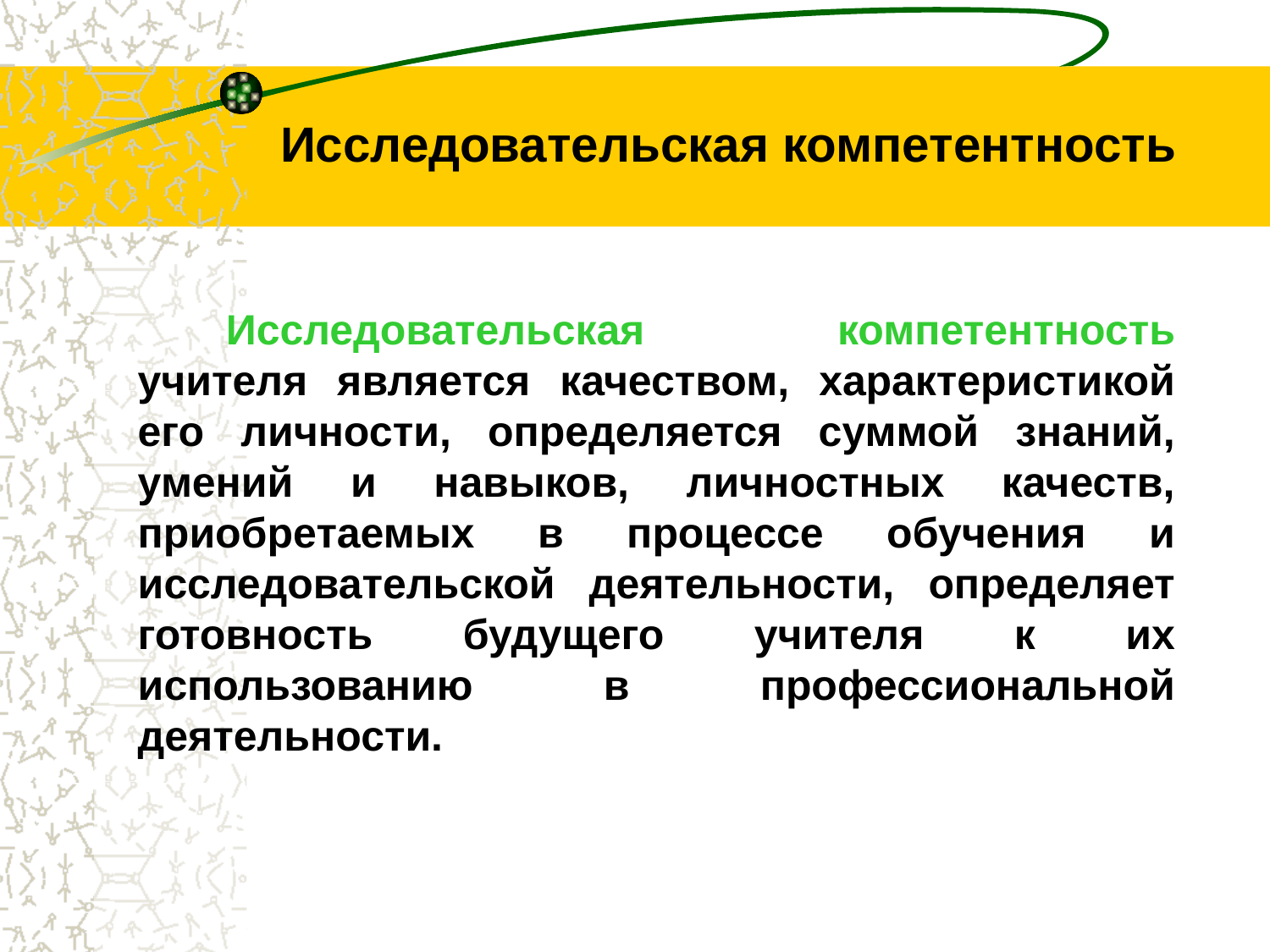

Исследовательская компетентность
Исследовательская компетентность учителя является качеством, характеристикой его личности, определяется суммой знаний, умений и навыков, личностных качеств, приобретаемых в процессе обучения и исследовательской деятельности, определяет готовность будущего учителя к их использованию в профессиональной деятельности.